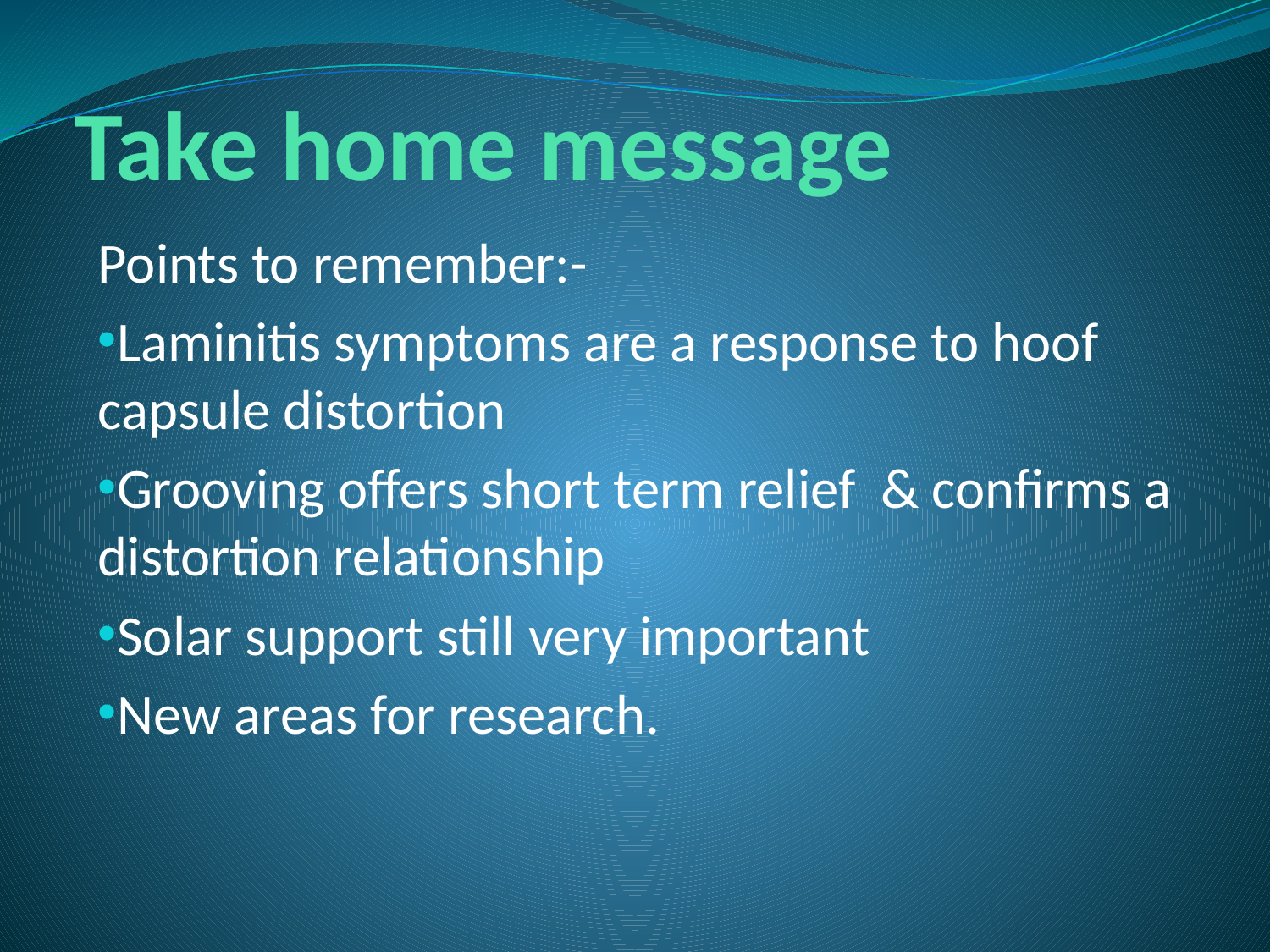

# Take home message
Points to remember:-
Laminitis symptoms are a response to hoof capsule distortion
Grooving offers short term relief  & confirms a distortion relationship
Solar support still very important
New areas for research.